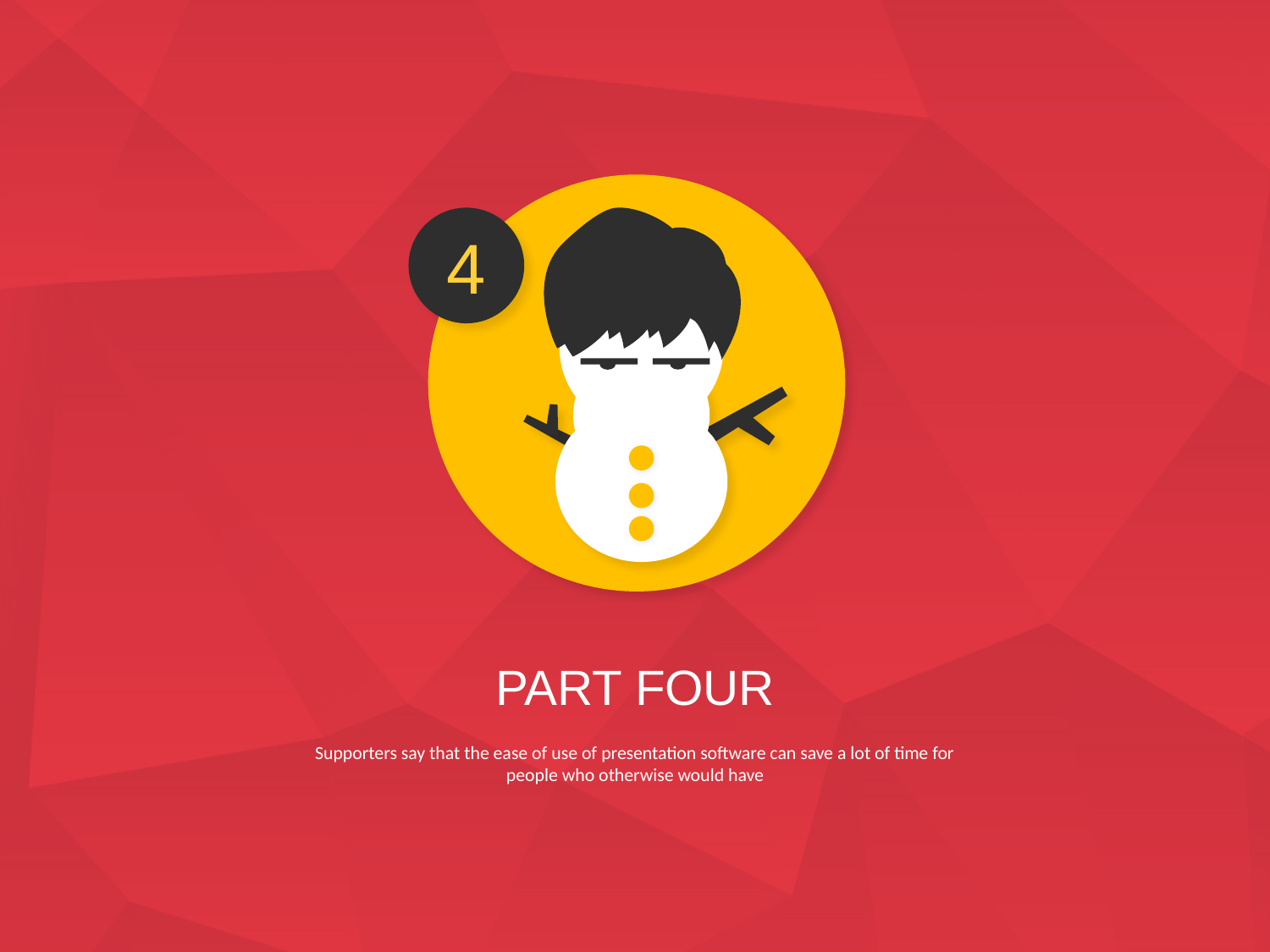

4

PART FOUR
Supporters say that the ease of use of presentation software can save a lot of time for people who otherwise would have